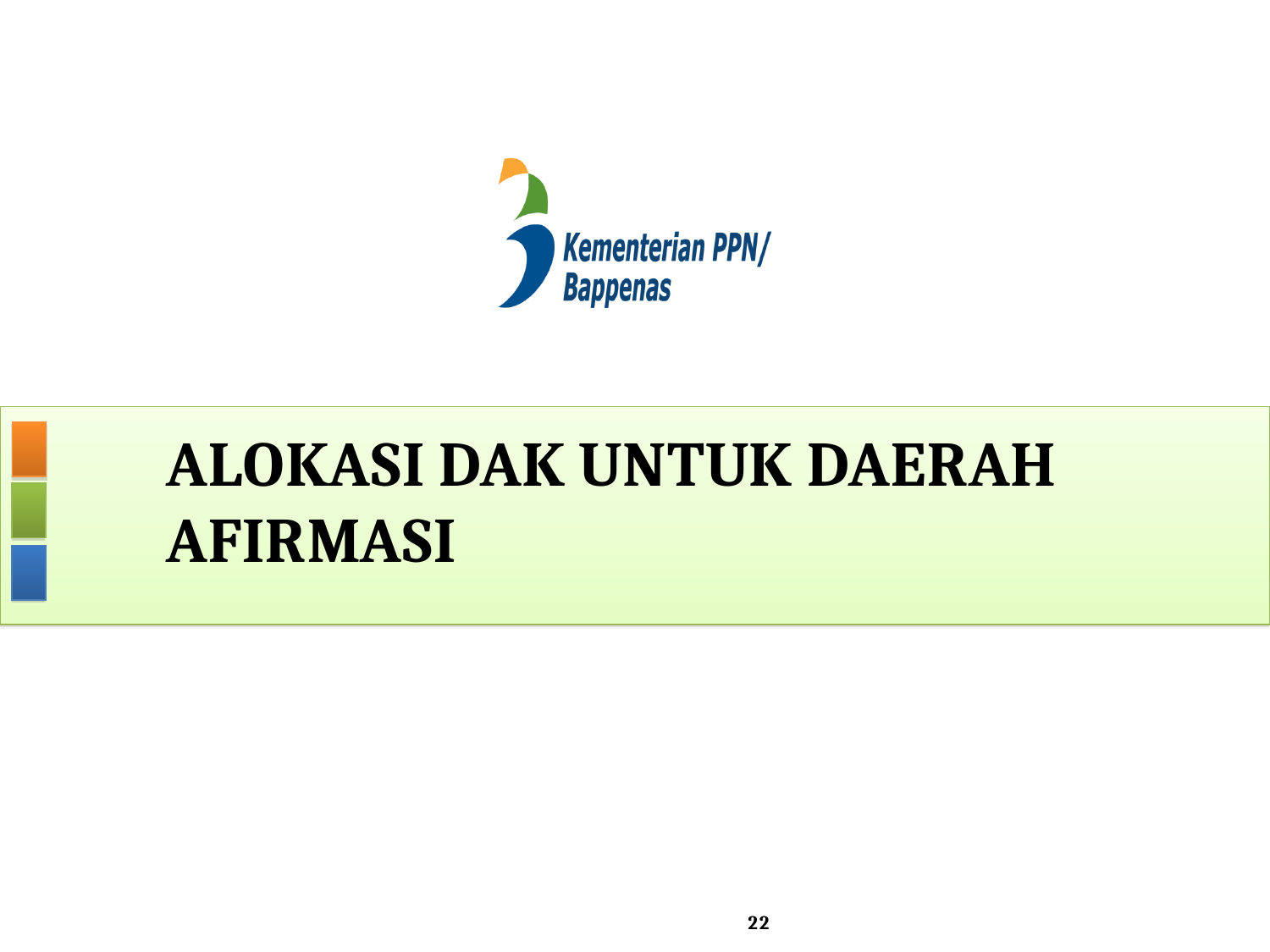

# ALOKASI DAK UNTUK DAERAH AFIRMASI
22